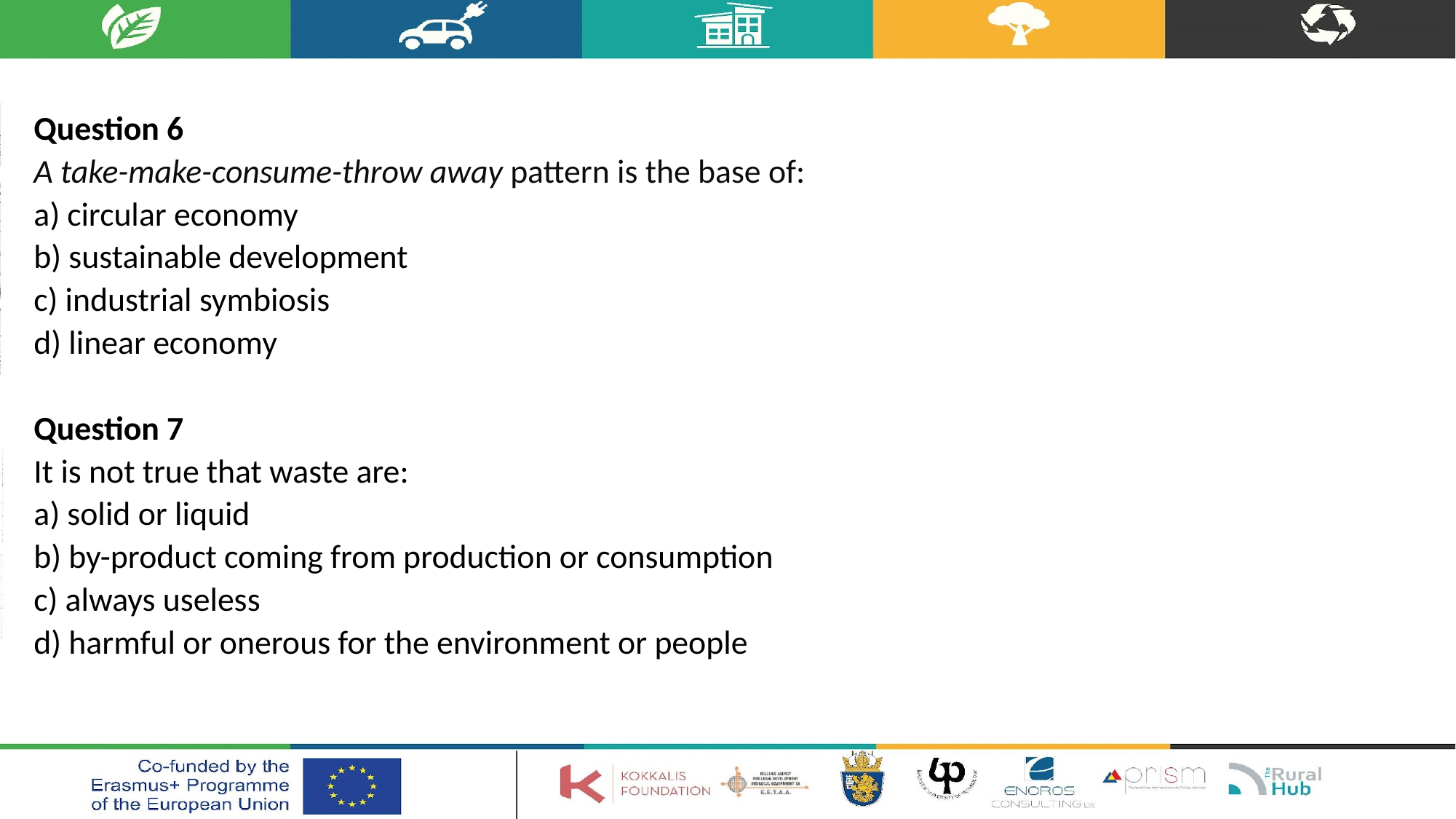

Question 6
A take-make-consume-throw away pattern is the base of:
a) circular economy
b) sustainable development
c) industrial symbiosis
d) linear economy
Question 7
It is not true that waste are:
a) solid or liquid
b) by-product coming from production or consumption
c) always useless
d) harmful or onerous for the environment or people